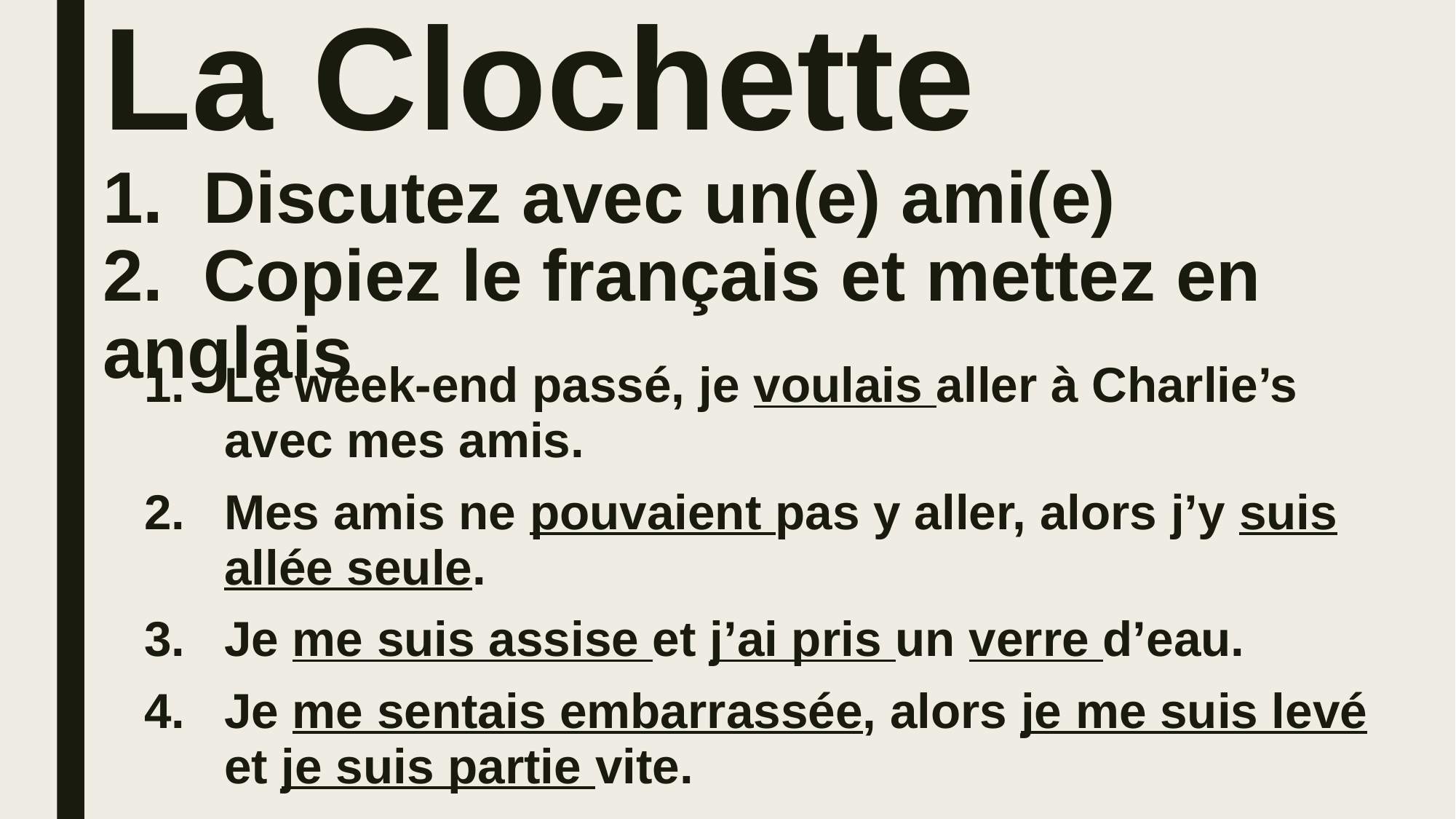

# La Clochette 1.  Discutez avec un(e) ami(e) 2.  Copiez le français et mettez en anglais
Le week-end passé, je voulais aller à Charlie’s avec mes amis.
Mes amis ne pouvaient pas y aller, alors j’y suis allée seule.
Je me suis assise et j’ai pris un verre d’eau.
Je me sentais embarrassée, alors je me suis levé et je suis partie vite.